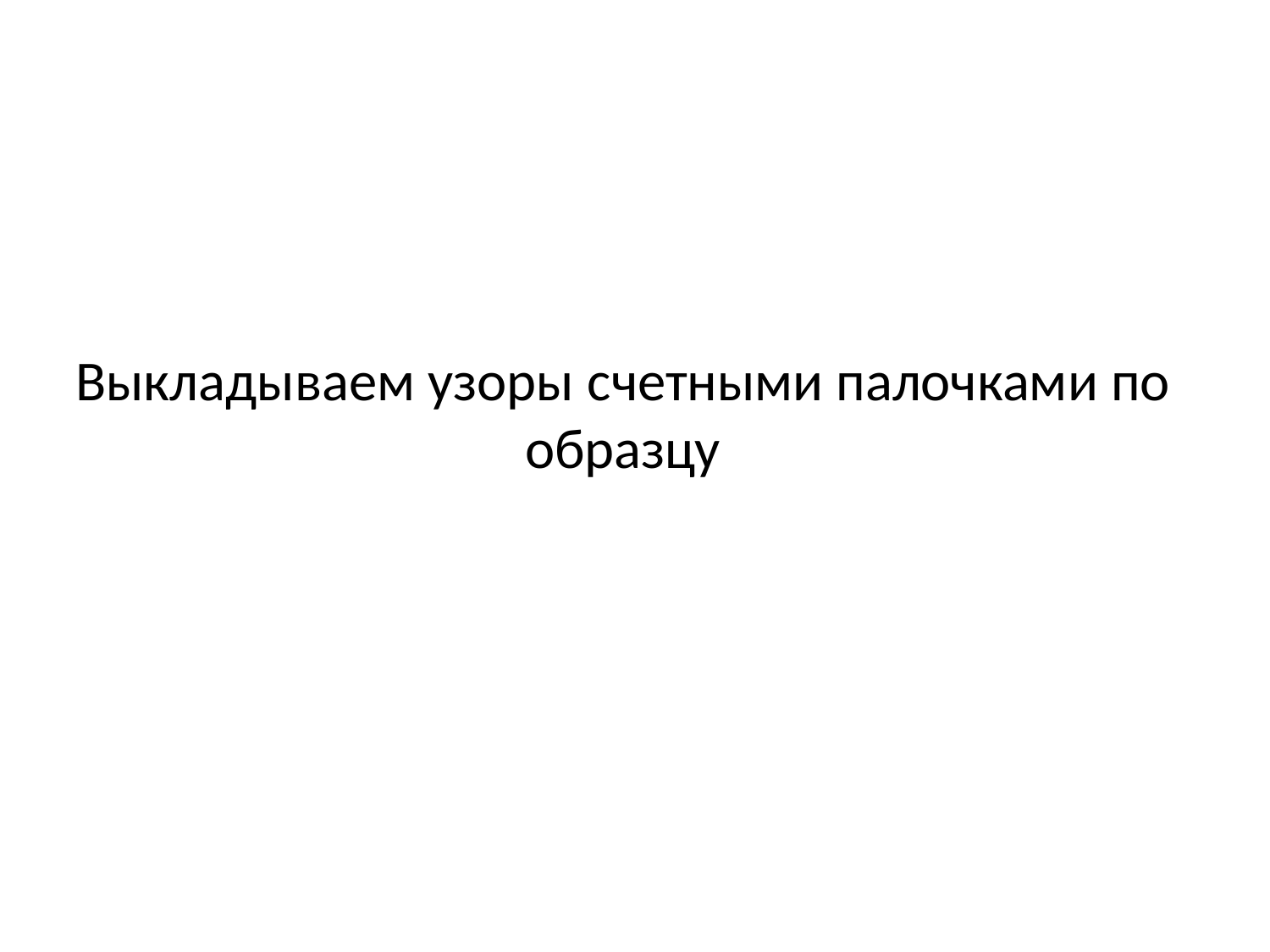

# Выкладываем узоры счетными палочками по  образцу